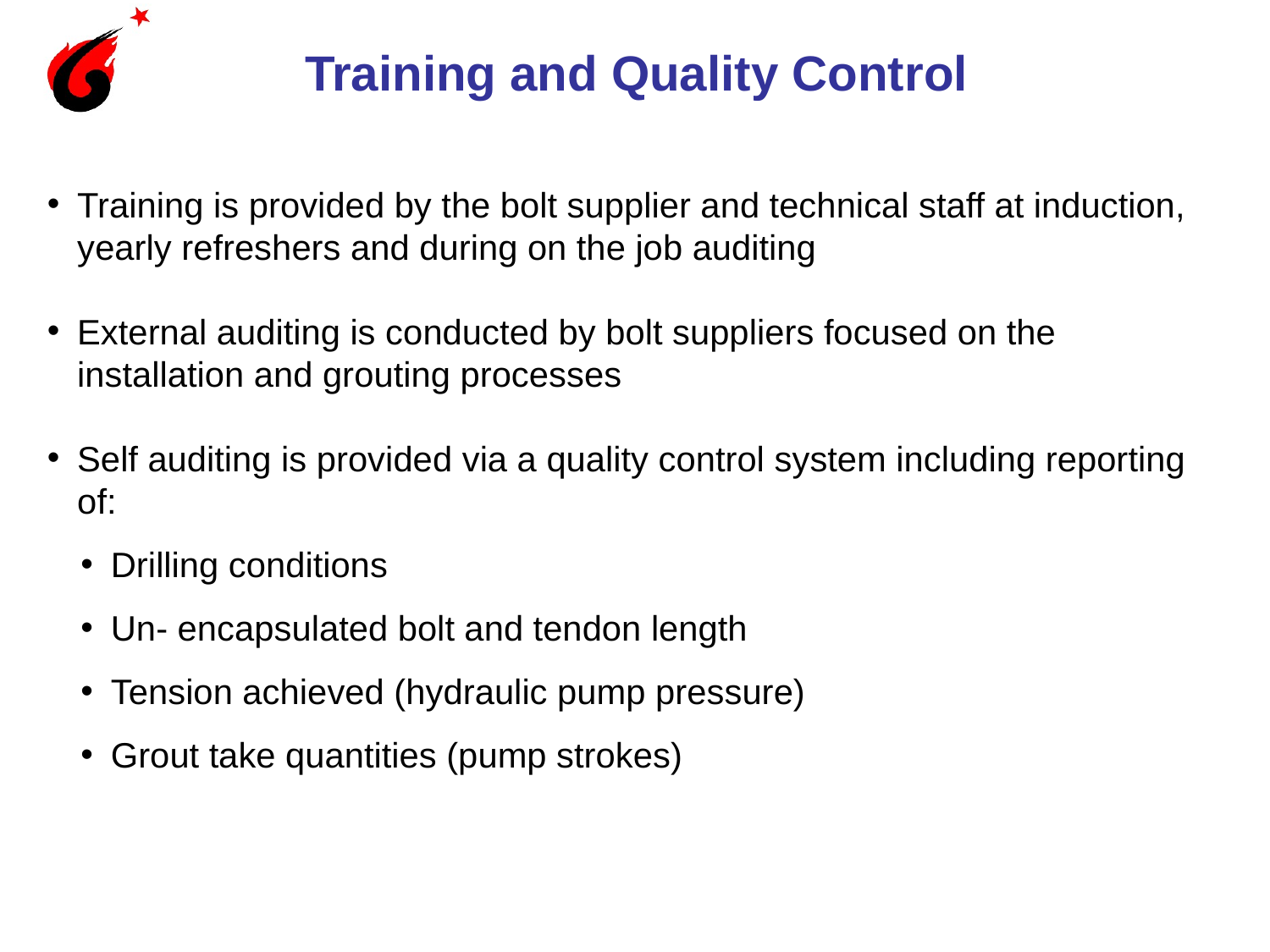

# Training and Quality Control
Training is provided by the bolt supplier and technical staff at induction, yearly refreshers and during on the job auditing

External auditing is conducted by bolt suppliers focused on the installation and grouting processes

Self auditing is provided via a quality control system including reporting of:
Drilling conditions
Un- encapsulated bolt and tendon length
Tension achieved (hydraulic pump pressure)
Grout take quantities (pump strokes)